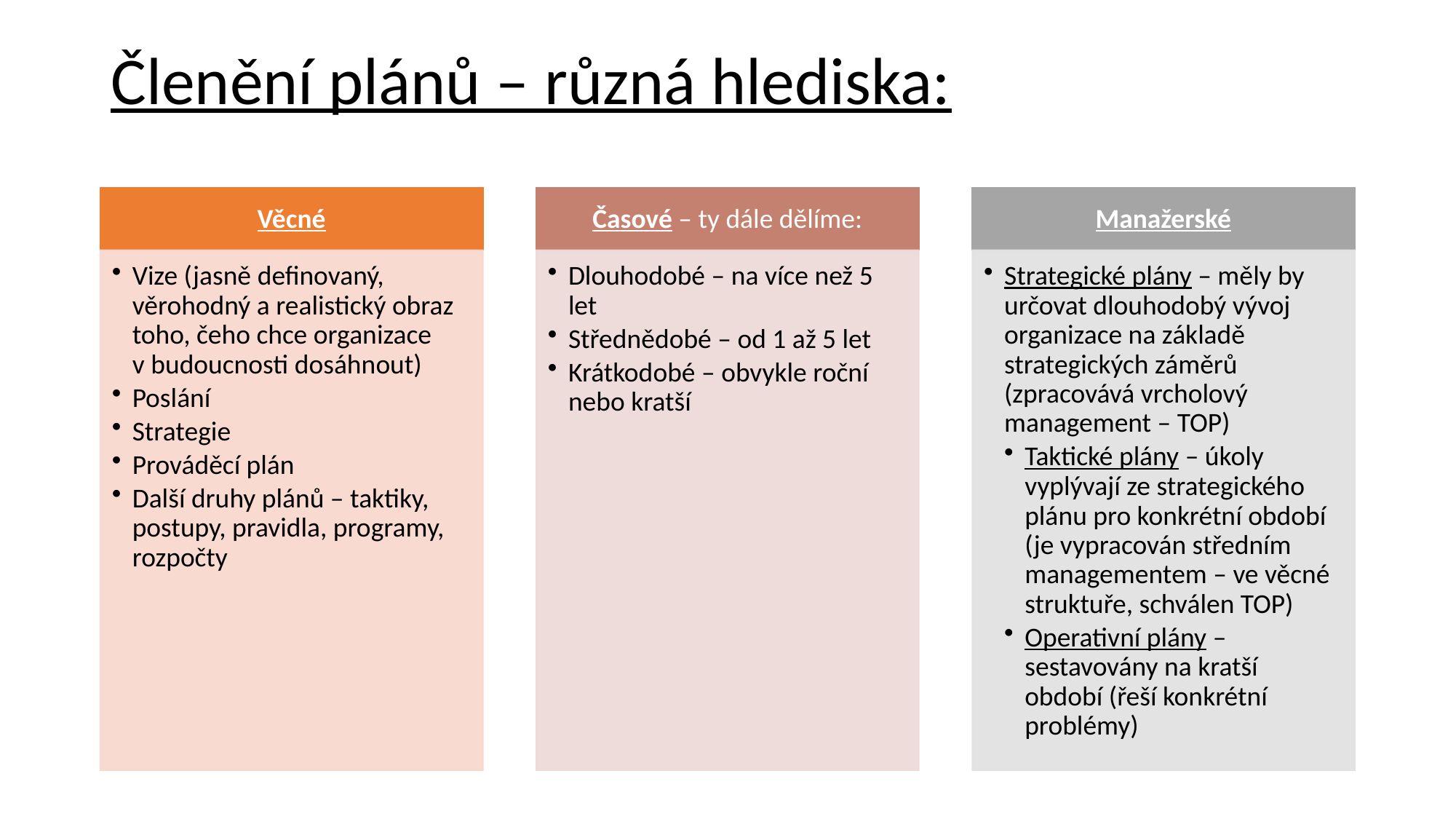

# Členění plánů – různá hlediska:
Věcné
Vize (jasně definovaný, věrohodný a realistický obraz toho, čeho chce organizace v budoucnosti dosáhnout)
Poslání
Strategie
Prováděcí plán
Další druhy plánů – taktiky, postupy, pravidla, programy, rozpočty
Časové – ty dále dělíme:
Dlouhodobé – na více než 5 let
Střednědobé – od 1 až 5 let
Krátkodobé – obvykle roční nebo kratší
Manažerské
Strategické plány – měly by určovat dlouhodobý vývoj organizace na základě strategických záměrů (zpracovává vrcholový management – TOP)
Taktické plány – úkoly vyplývají ze strategického plánu pro konkrétní období (je vypracován středním managementem – ve věcné struktuře, schválen TOP)
Operativní plány – sestavovány na kratší období (řeší konkrétní problémy)